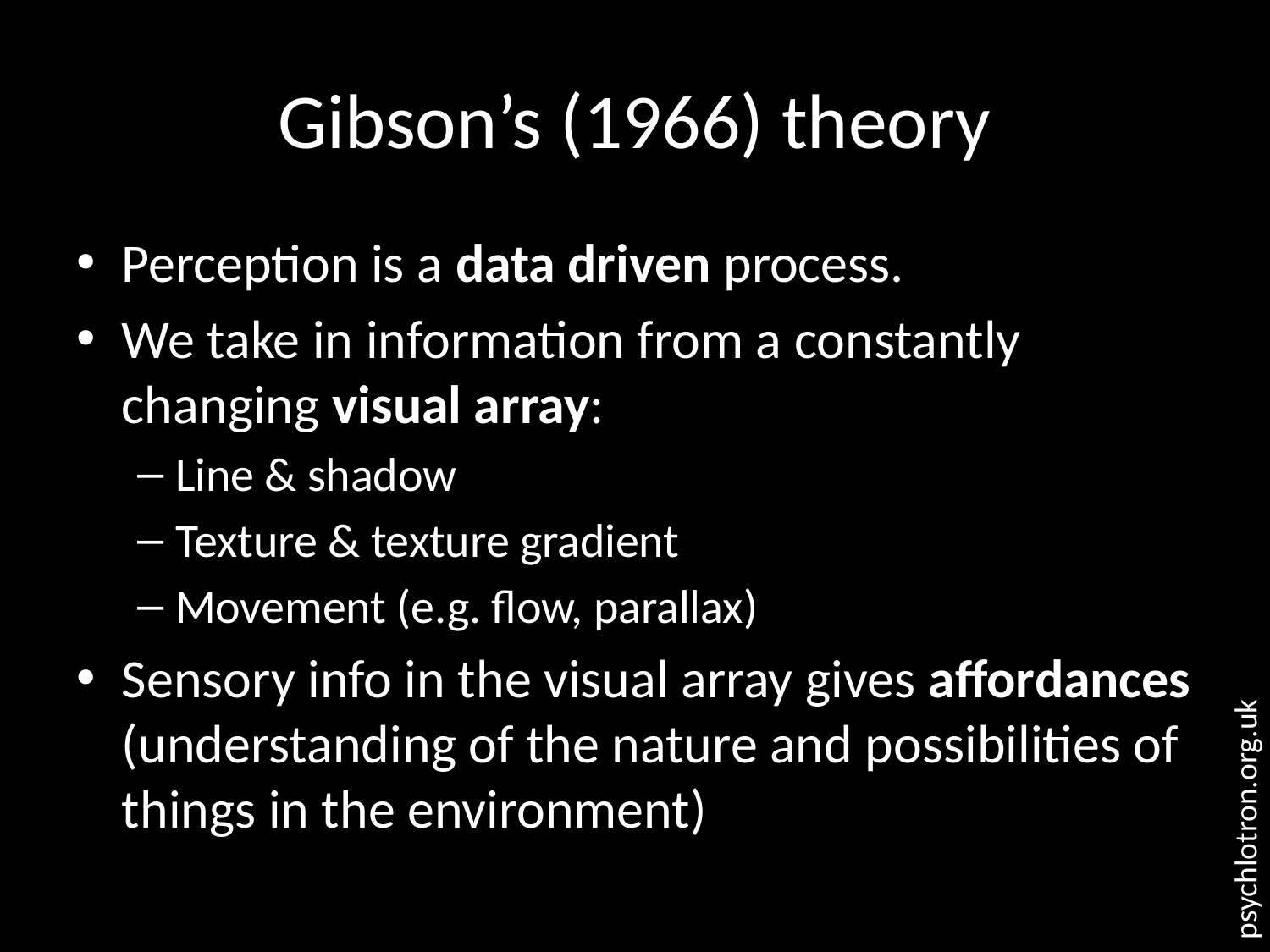

# Gibson’s (1966) theory
Perception is a data driven process.
We take in information from a constantly changing visual array:
Line & shadow
Texture & texture gradient
Movement (e.g. flow, parallax)
Sensory info in the visual array gives affordances (understanding of the nature and possibilities of things in the environment)